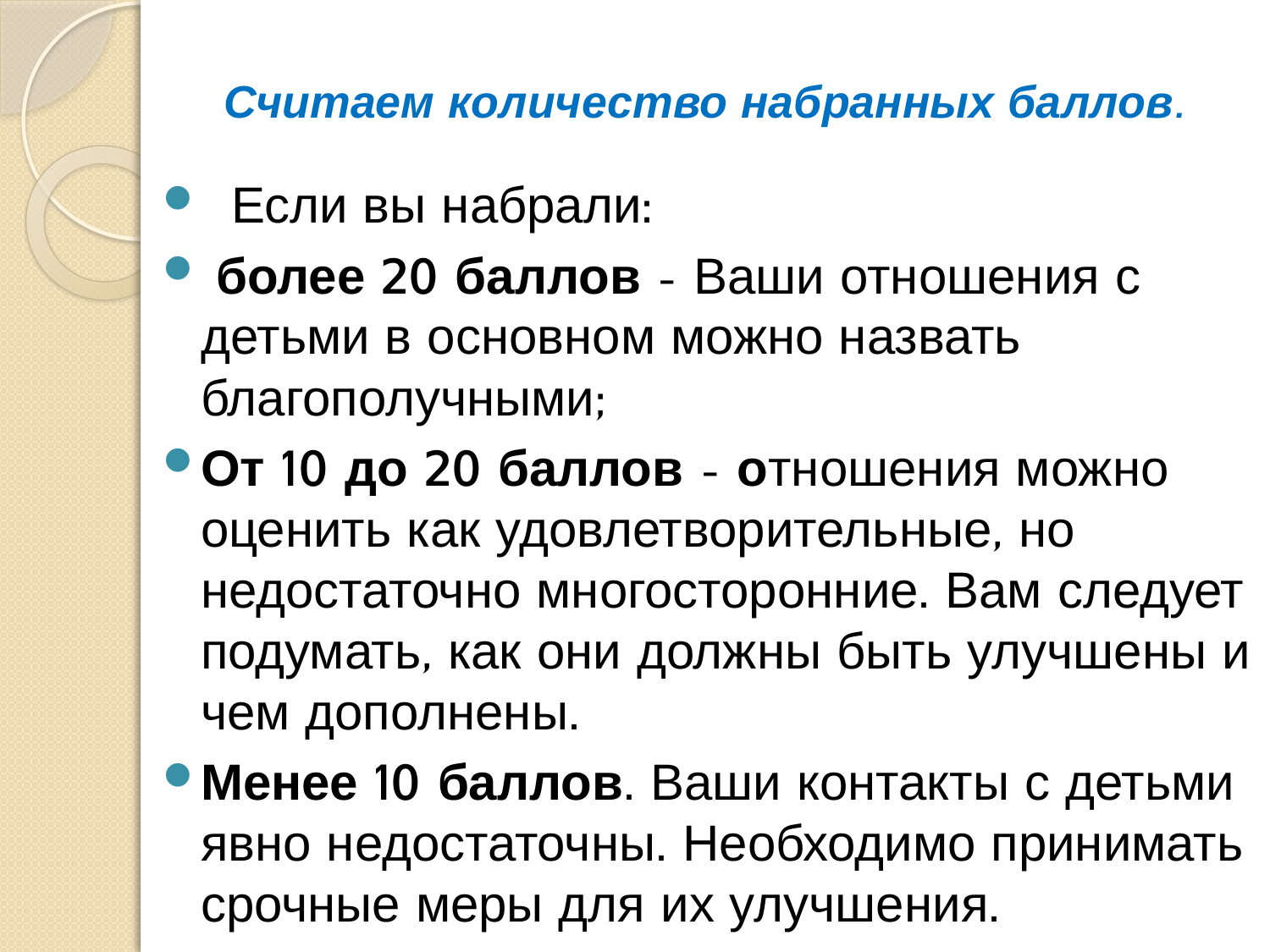

# Считаем количество набранных баллов.
  Если вы набрали:
 более 20 баллов - Ваши отношения с детьми в основном можно назвать благополучными;
От 10 до 20 баллов - отношения можно оценить как удовлетворительные, но недостаточно многосторонние. Вам следует подумать, как они должны быть улучшены и чем дополнены.
Менее 10 баллов. Ваши контакты с детьми явно недостаточны. Необходимо принимать срочные меры для их улучшения.